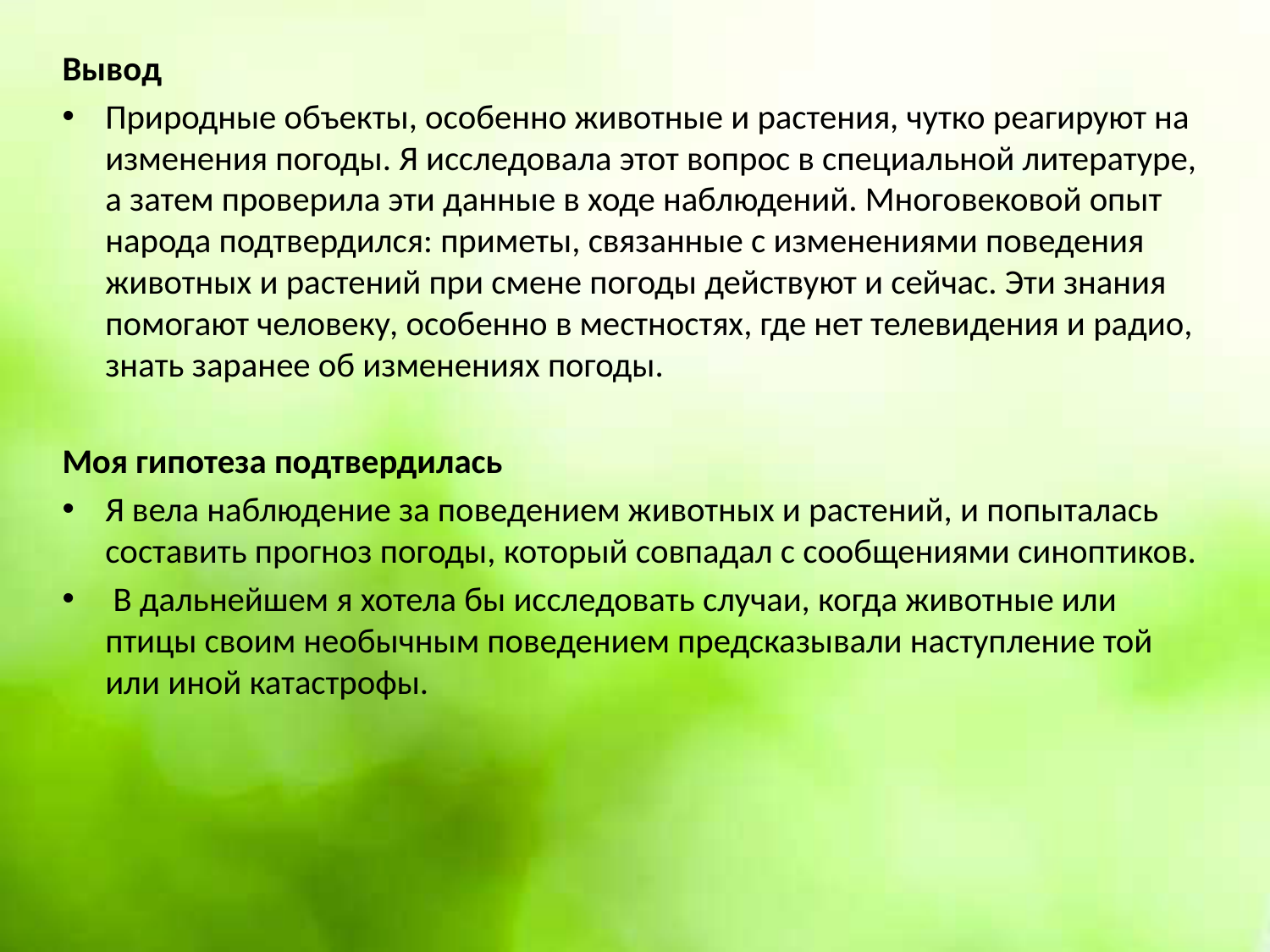

Вывод
Природные объекты, особенно животные и растения, чутко реагируют на изменения погоды. Я исследовала этот вопрос в специальной литературе, а затем проверила эти данные в ходе наблюдений. Многовековой опыт народа подтвердился: приметы, связанные с изменениями поведения животных и растений при смене погоды действуют и сейчас. Эти знания помогают человеку, особенно в местностях, где нет телевидения и радио, знать заранее об изменениях погоды.

Моя гипотеза подтвердилась
Я вела наблюдение за поведением животных и растений, и попыталась   составить прогноз погоды, который совпадал с сообщениями синоптиков.
 В дальнейшем я хотела бы исследовать случаи, когда животные или птицы своим необычным поведением предсказывали наступление той или иной катастрофы.